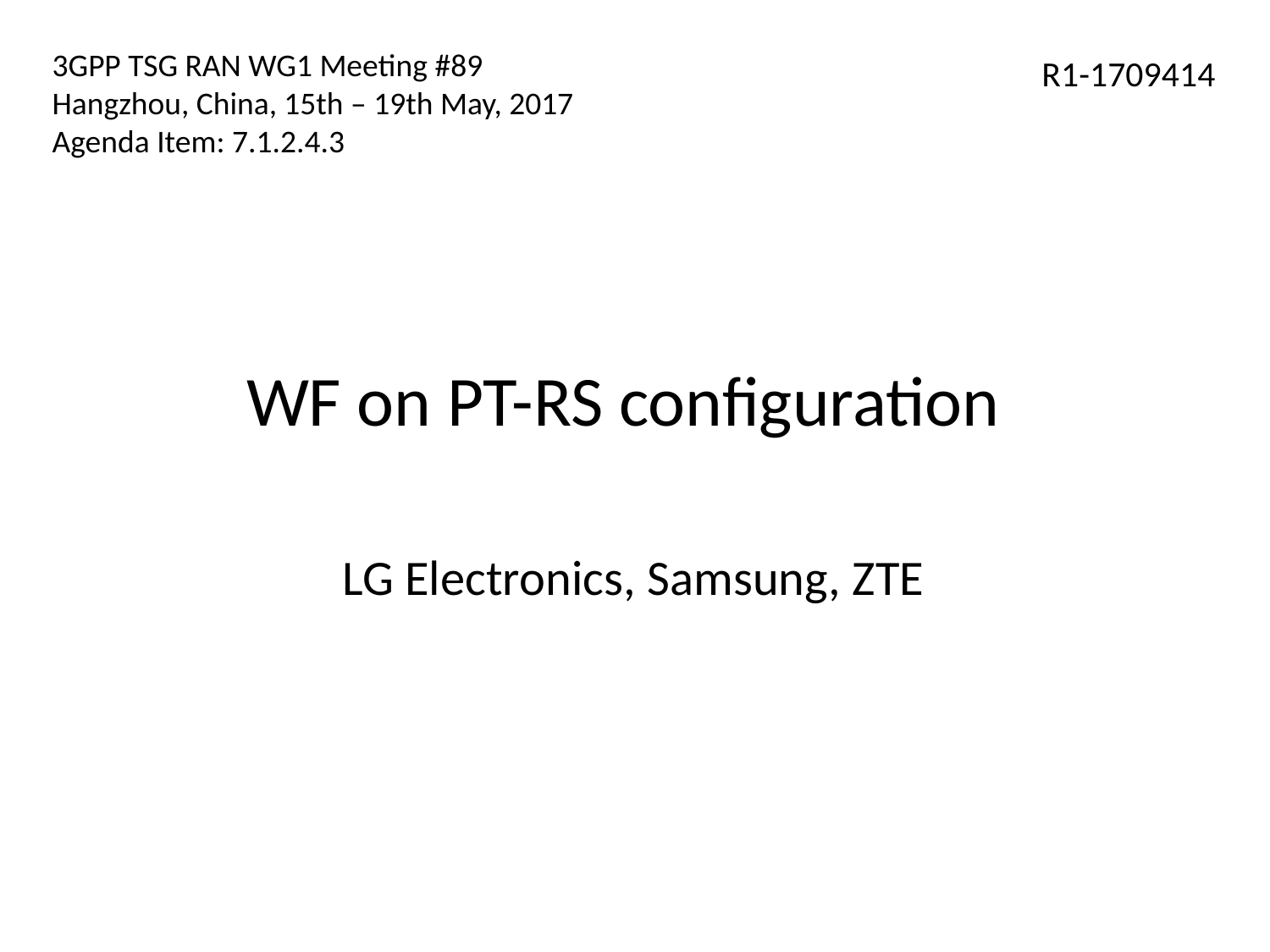

3GPP TSG RAN WG1 Meeting #89
Hangzhou, China, 15th – 19th May, 2017
Agenda Item: 7.1.2.4.3
R1-1709414
WF on PT-RS configuration
LG Electronics, Samsung, ZTE